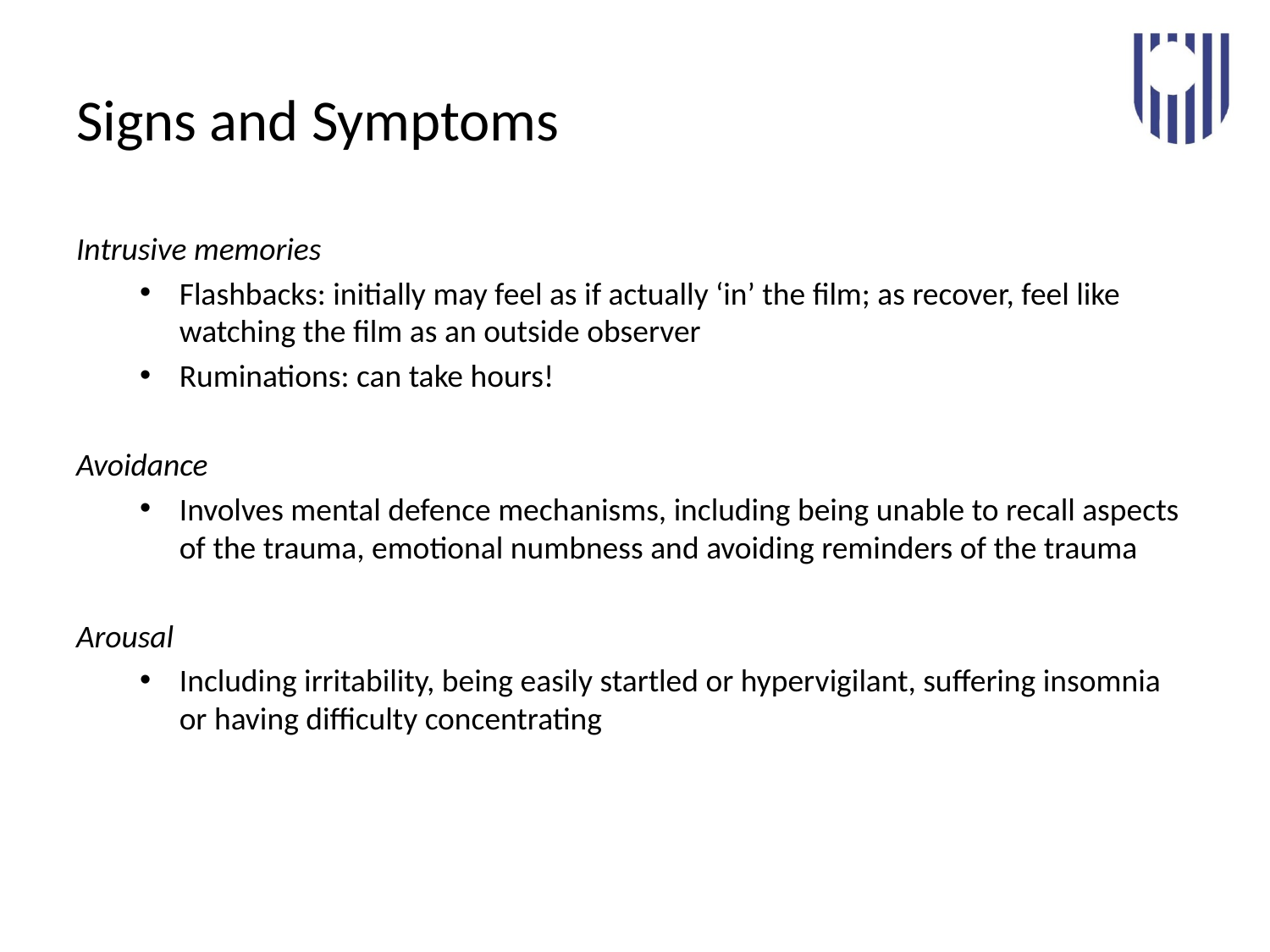

# Signs and Symptoms
Intrusive memories
Flashbacks: initially may feel as if actually ‘in’ the film; as recover, feel like watching the film as an outside observer
Ruminations: can take hours!

Avoidance
Involves mental defence mechanisms, including being unable to recall aspects of the trauma, emotional numbness and avoiding reminders of the trauma

Arousal
Including irritability, being easily startled or hypervigilant, suffering insomnia or having difficulty concentrating